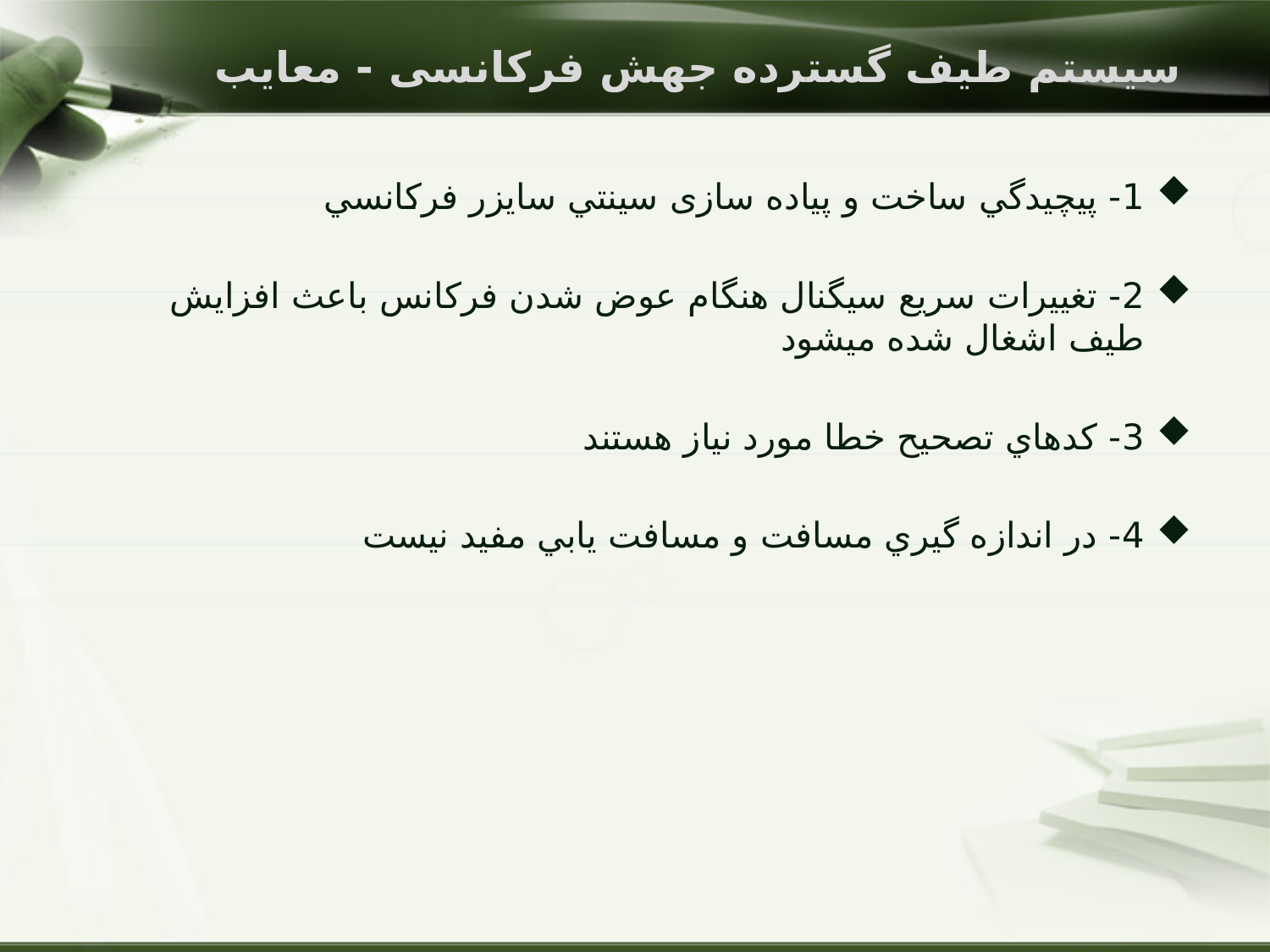

# سيستم طيف گسترده جهش فرکانسی - معايب
1- پيچيدگي ساخت و پیاده سازی سينتي سايزر فرکانسي

2- تغييرات سريع سيگنال هنگام عوض شدن فرکانس باعث افزايش طيف اشغال شده مي‎شود

3- کدهاي تصحيح خطا مورد نياز هستند

4- در اندازه گيري مسافت و مسافت يابي مفيد نيست